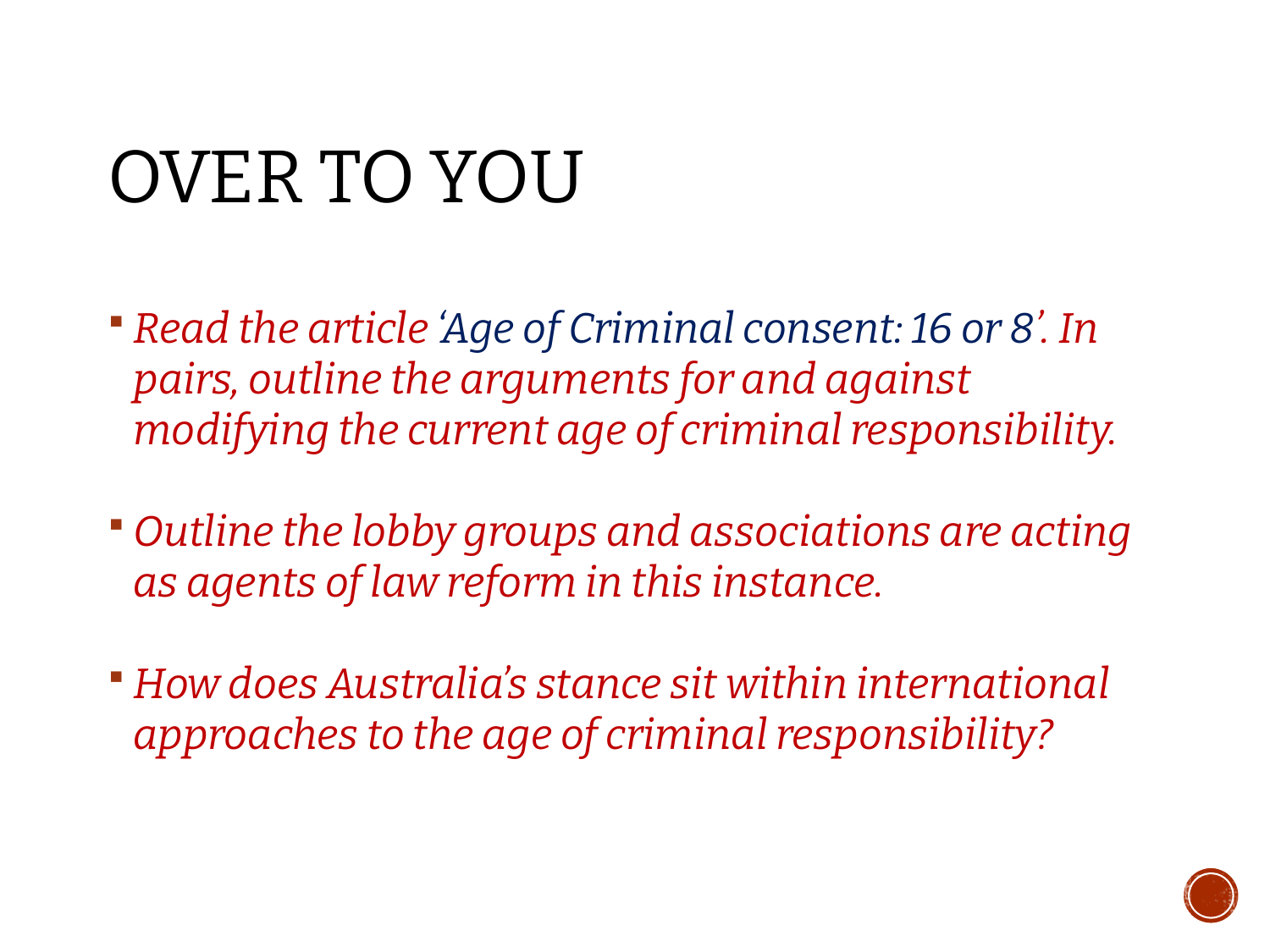

# Over to you
Read the article ‘Age of Criminal consent: 16 or 8’. In pairs, outline the arguments for and against modifying the current age of criminal responsibility.

Outline the lobby groups and associations are acting as agents of law reform in this instance.

How does Australia’s stance sit within international approaches to the age of criminal responsibility?